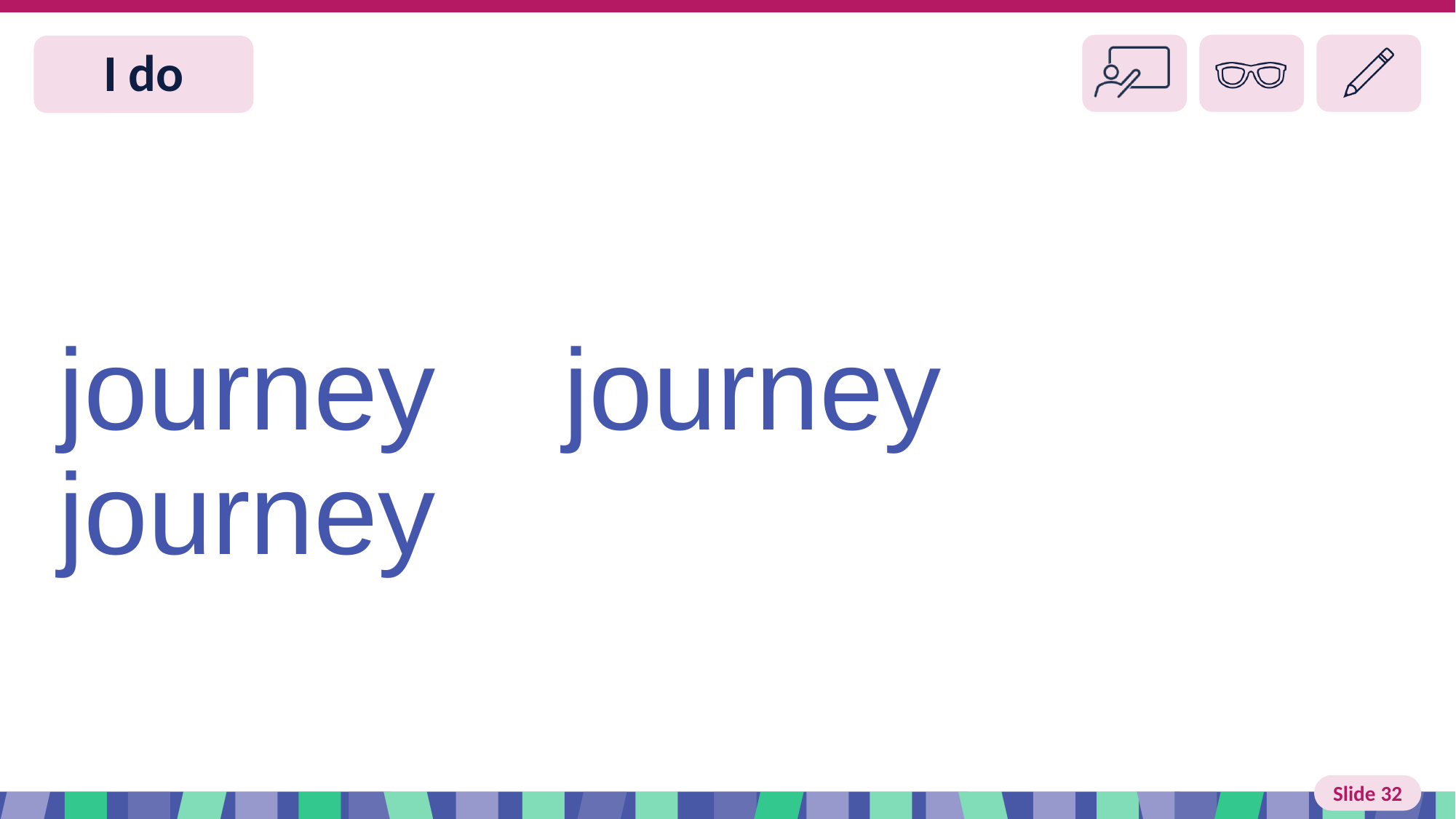

Slide 32 I do
journey    journey    journey